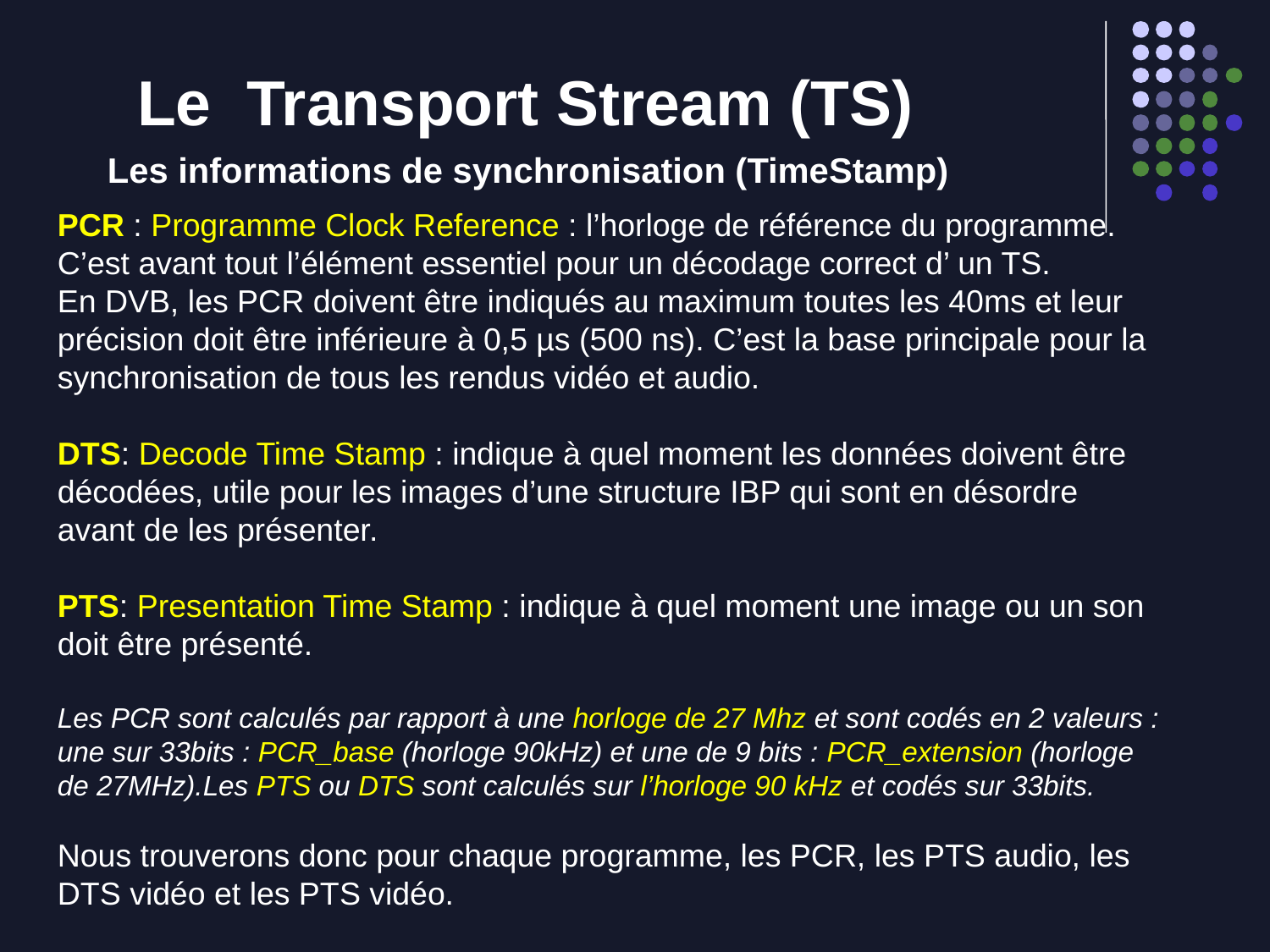

Le  Transport Stream (TS)
Les informations de synchronisation (TimeStamp)
PCR : Programme Clock Reference : l’horloge de référence du programme. C’est avant tout l’élément essentiel pour un décodage correct d’ un TS.
En DVB, les PCR doivent être indiqués au maximum toutes les 40ms et leur précision doit être inférieure à 0,5 µs (500 ns). C’est la base principale pour la synchronisation de tous les rendus vidéo et audio.

DTS: Decode Time Stamp : indique à quel moment les données doivent être décodées, utile pour les images d’une structure IBP qui sont en désordre avant de les présenter.

PTS: Presentation Time Stamp : indique à quel moment une image ou un son doit être présenté.

Les PCR sont calculés par rapport à une horloge de 27 Mhz et sont codés en 2 valeurs : une sur 33bits : PCR_base (horloge 90kHz) et une de 9 bits : PCR_extension (horloge de 27MHz).Les PTS ou DTS sont calculés sur l’horloge 90 kHz et codés sur 33bits.

Nous trouverons donc pour chaque programme, les PCR, les PTS audio, les DTS vidéo et les PTS vidéo.